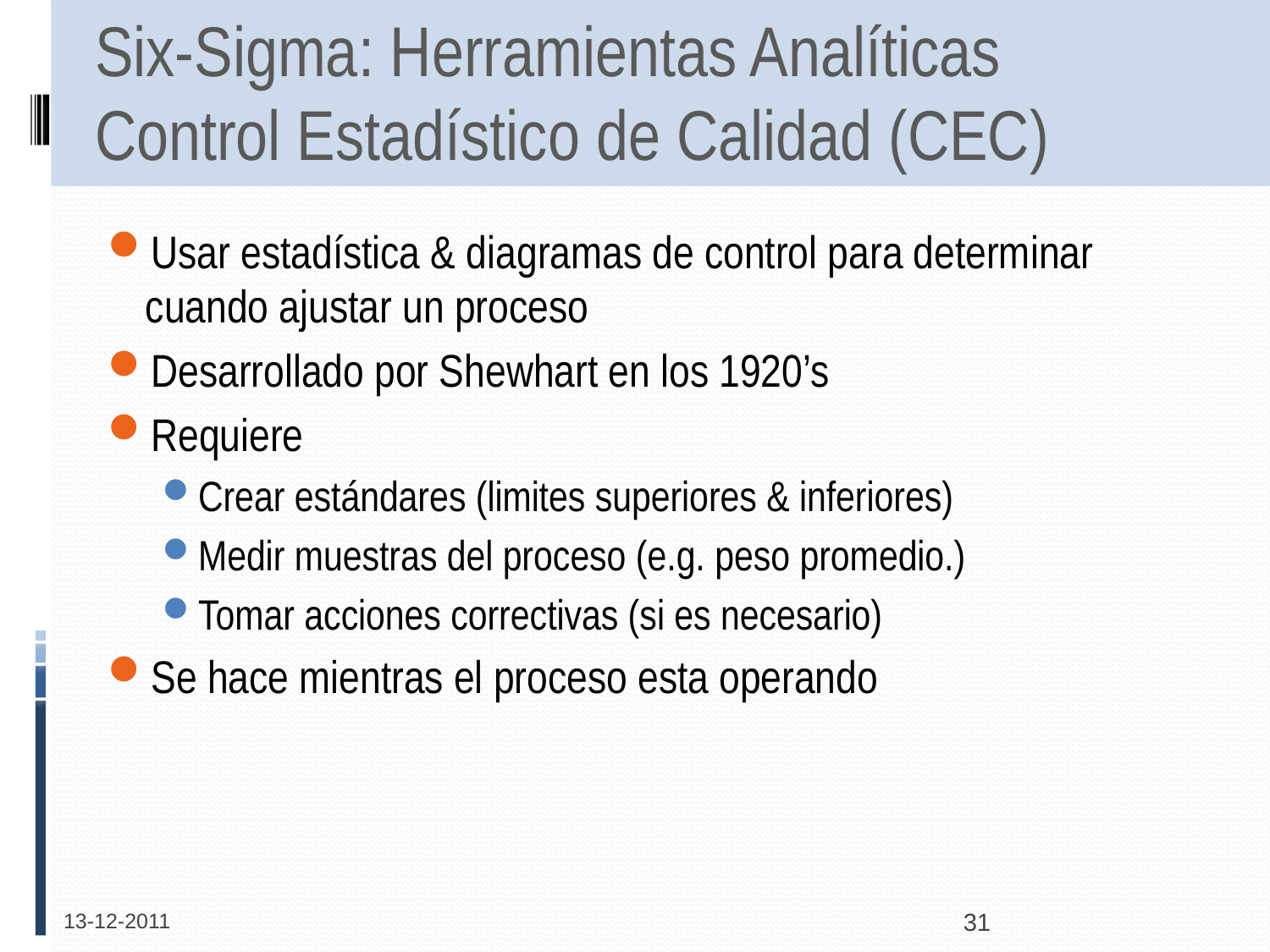

# Six-Sigma: Herramientas Analíticas Control Estadístico de Calidad (CEC)
Usar estadística & diagramas de control para determinar cuando ajustar un proceso
Desarrollado por Shewhart en los 1920’s
Requiere
Crear estándares (limites superiores & inferiores)
Medir muestras del proceso (e.g. peso promedio.)
Tomar acciones correctivas (si es necesario)
Se hace mientras el proceso esta operando

13-12-2011
31